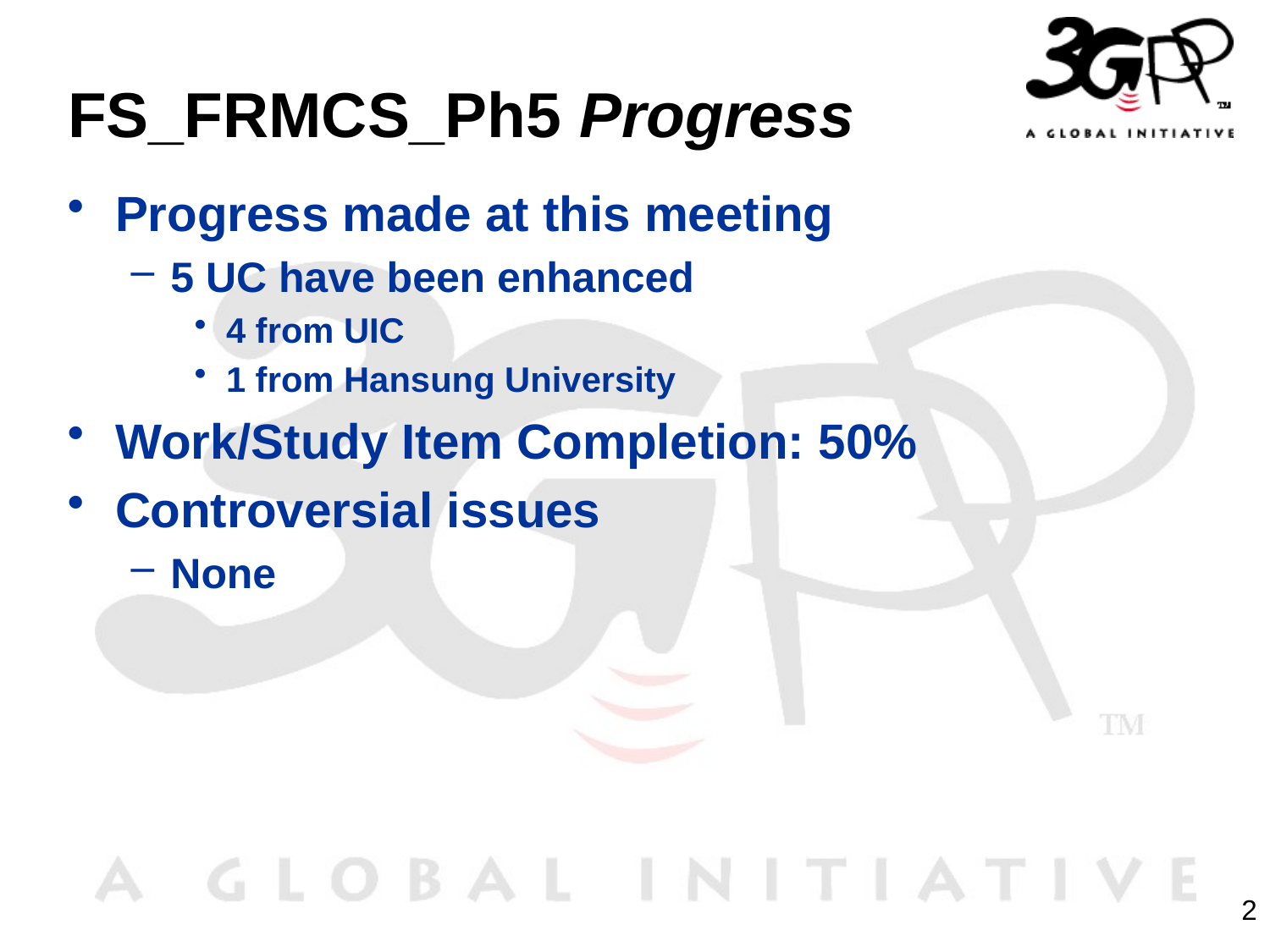

# FS_FRMCS_Ph5 Progress
Progress made at this meeting
5 UC have been enhanced
4 from UIC
1 from Hansung University
Work/Study Item Completion: 50%
Controversial issues
None
2